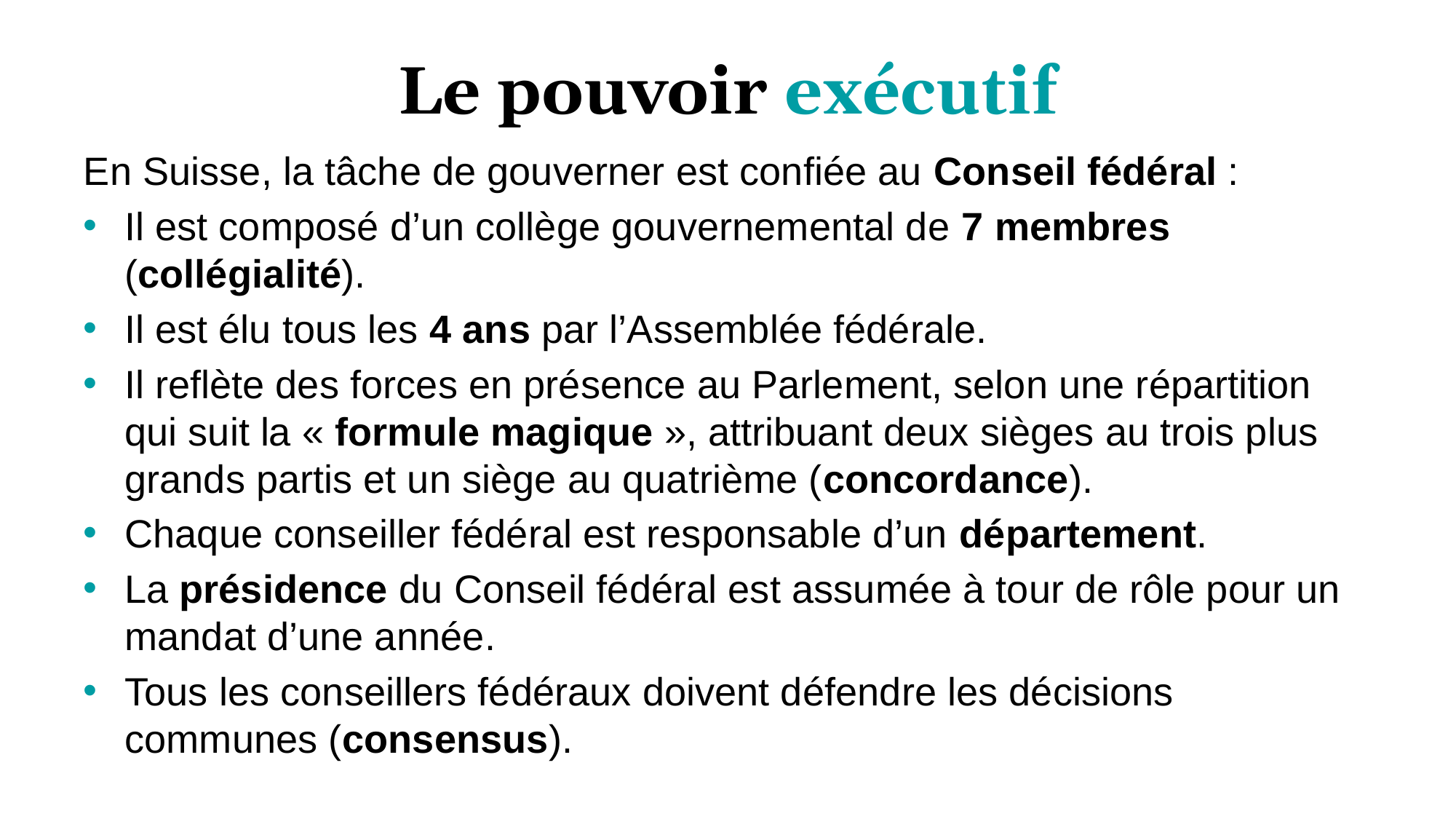

# Le pouvoir exécutif
En Suisse, la tâche de gouverner est confiée au Conseil fédéral :
Il est composé d’un collège gouvernemental de 7 membres (collégialité).
Il est élu tous les 4 ans par l’Assemblée fédérale.
Il reflète des forces en présence au Parlement, selon une répartition qui suit la « formule magique », attribuant deux sièges au trois plus grands partis et un siège au quatrième (concordance).
Chaque conseiller fédéral est responsable d’un département.
La présidence du Conseil fédéral est assumée à tour de rôle pour un mandat d’une année.
Tous les conseillers fédéraux doivent défendre les décisions communes (consensus).